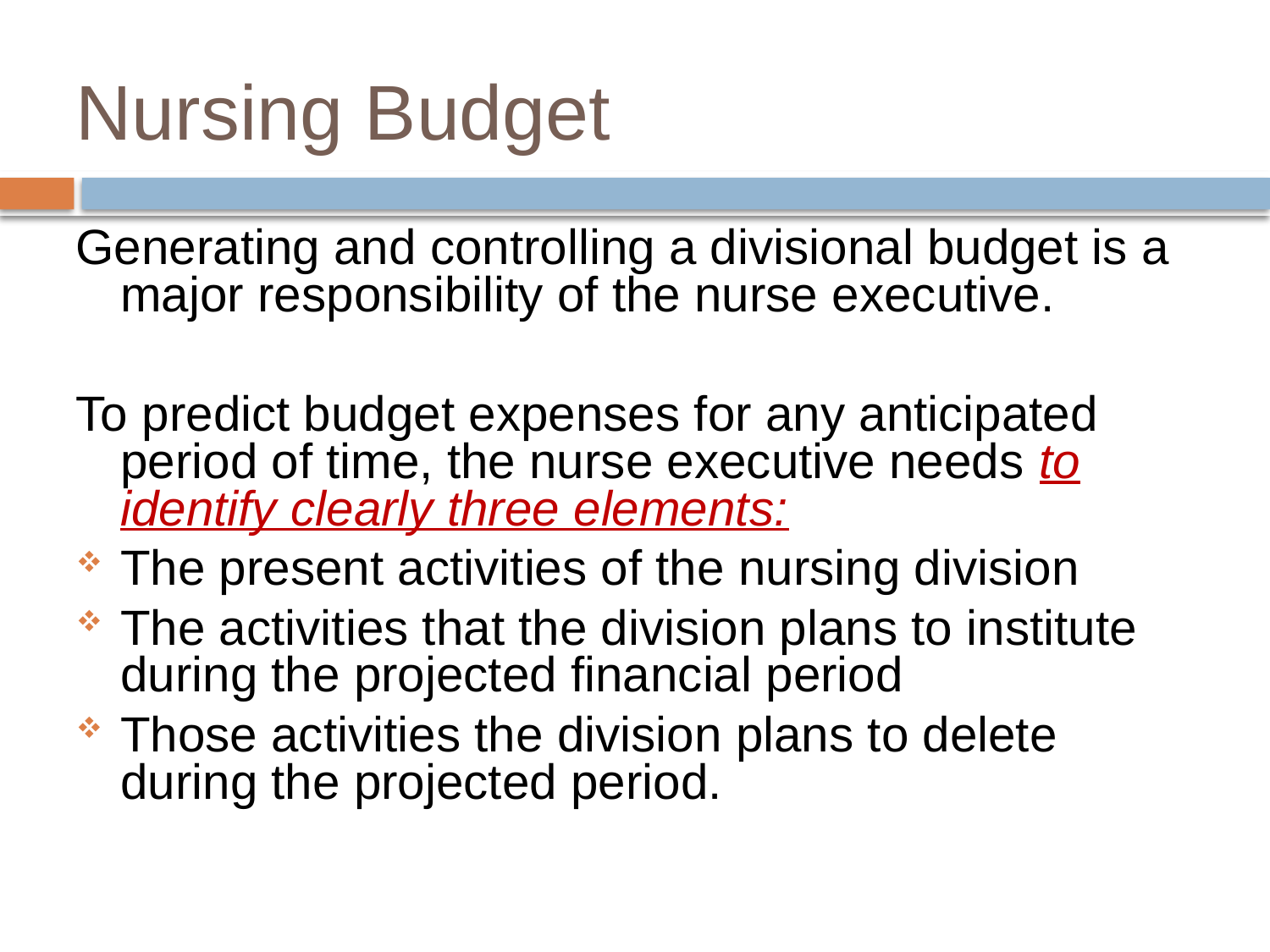

Nursing Budget

Generating and controlling a divisional budget is a major responsibility of the nurse executive.

To predict budget expenses for any anticipated period of time, the nurse executive needs to identify clearly three elements:
The present activities of the nursing division
The activities that the division plans to institute during the projected financial period
Those activities the division plans to delete during the projected period.